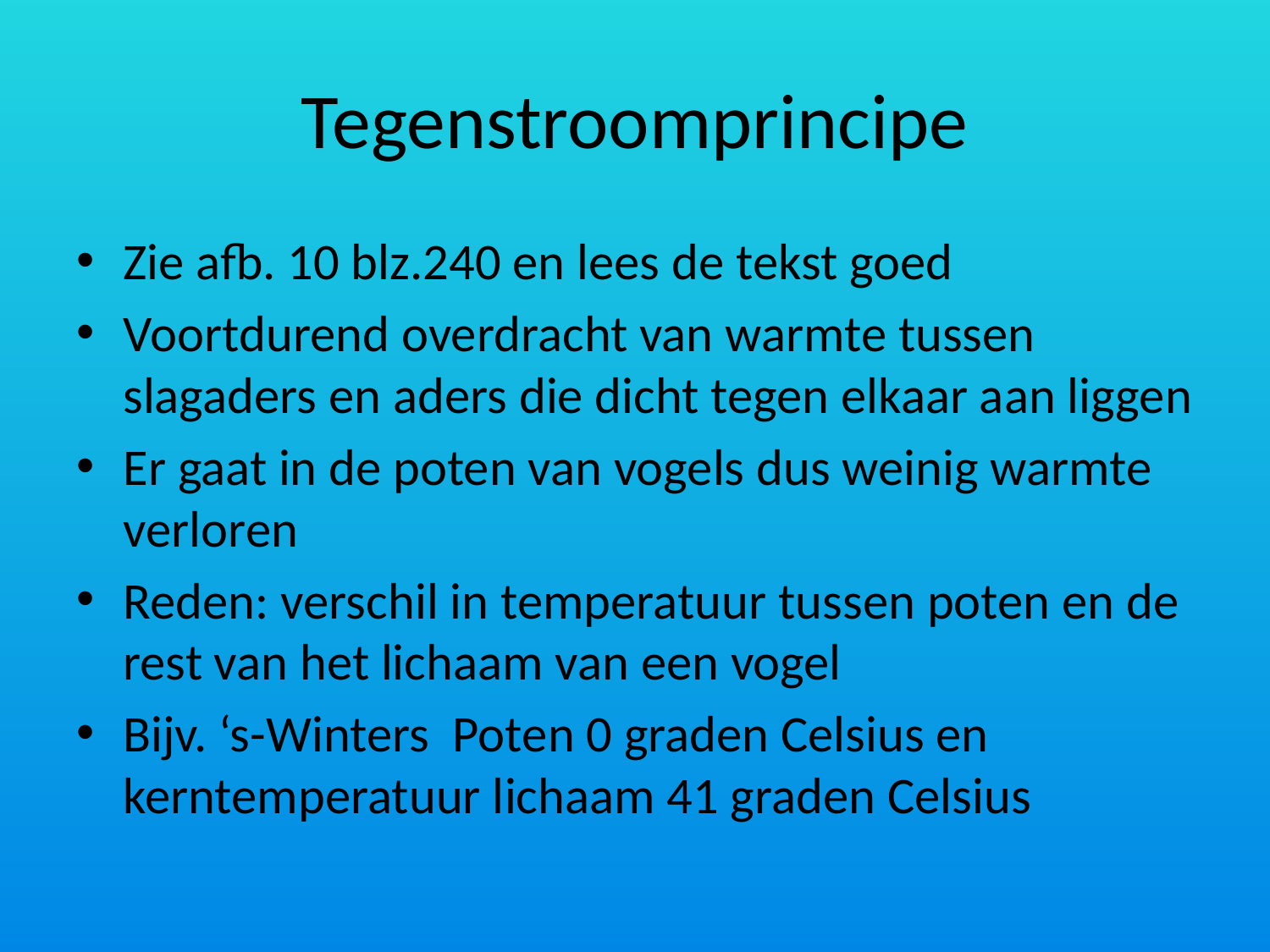

# Tegenstroomprincipe
Zie afb. 10 blz.240 en lees de tekst goed
Voortdurend overdracht van warmte tussen slagaders en aders die dicht tegen elkaar aan liggen
Er gaat in de poten van vogels dus weinig warmte verloren
Reden: verschil in temperatuur tussen poten en de rest van het lichaam van een vogel
Bijv. ‘s-Winters  Poten 0 graden Celsius en kerntemperatuur lichaam 41 graden Celsius